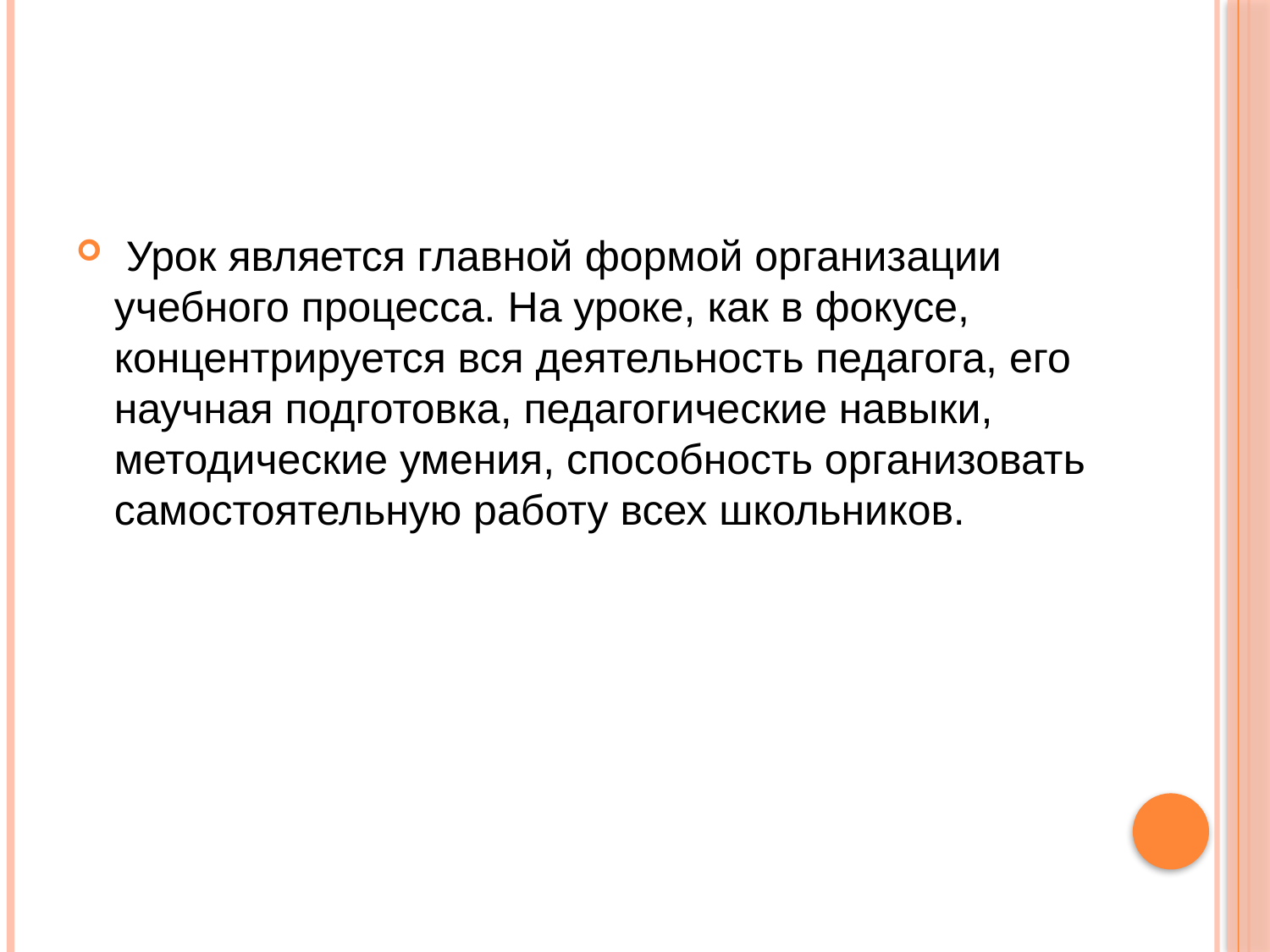

#
 Урок является главной формой организации учебного процесса. На уроке, как в фокусе, концен­трируется вся деятельность педагога, его научная подготовка, педагогические навыки, методические умения, способность организовать самостоятельную работу всех школьников.